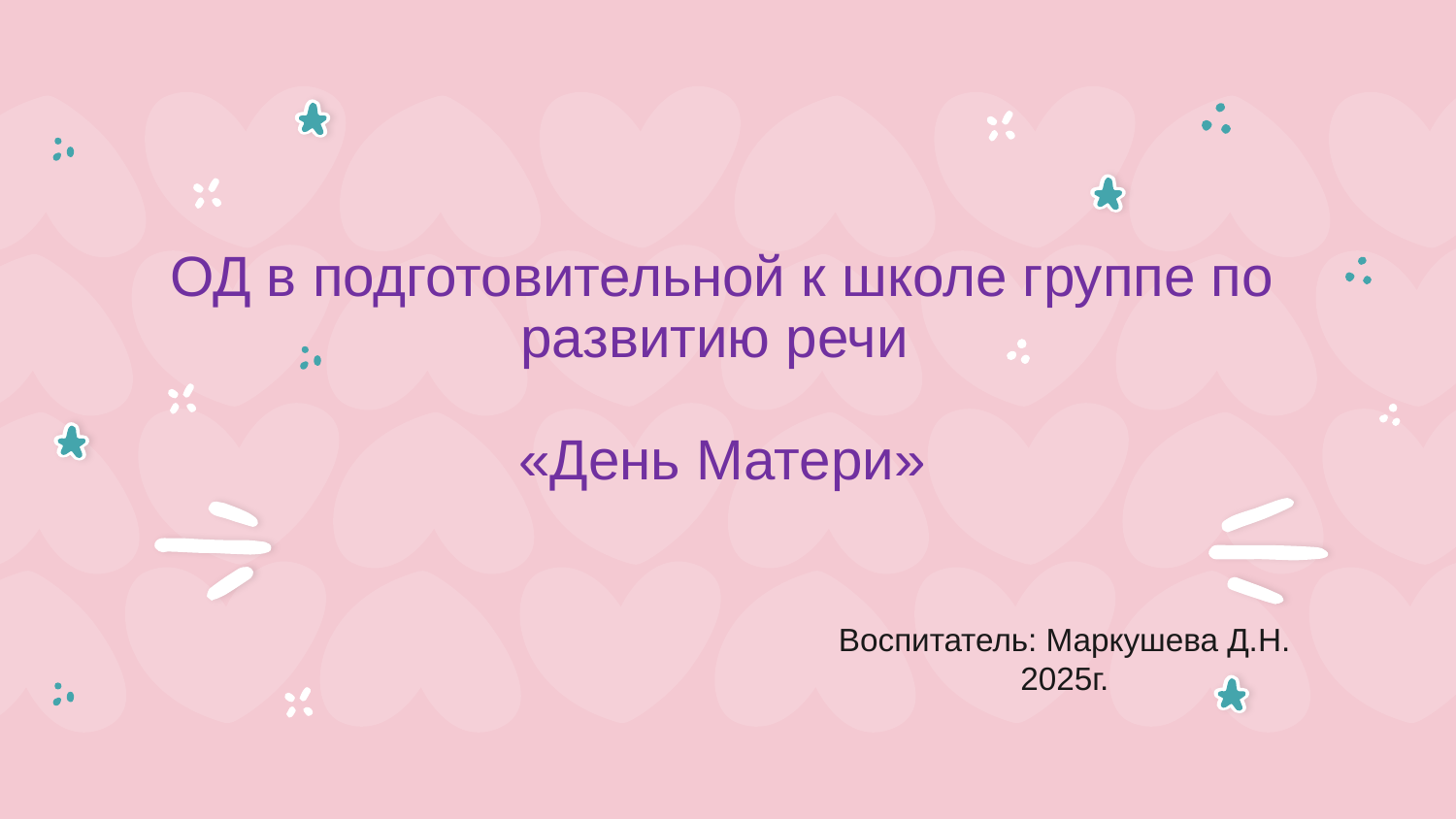

# ОД в подготовительной к школе группе по развитию речи «День Матери»

Воспитатель: Маркушева Д.Н.
2025г.